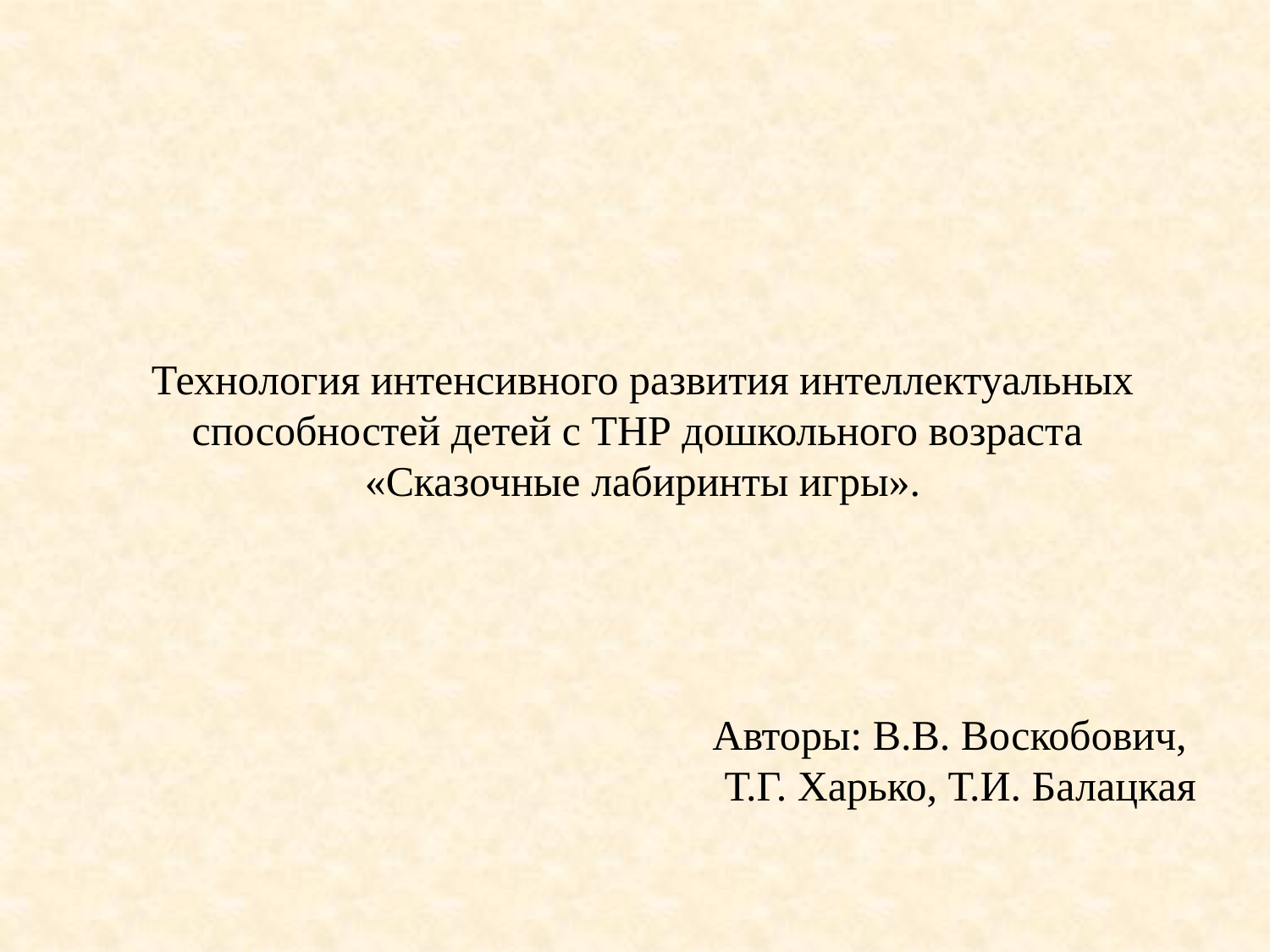

Технология интенсивного развития интеллектуальных способностей детей с ТНР дошкольного возраста
«Сказочные лабиринты игры».

                                                           Авторы: В.В. Воскобович,
                                                            Т.Г. Харько, Т.И. Балацкая